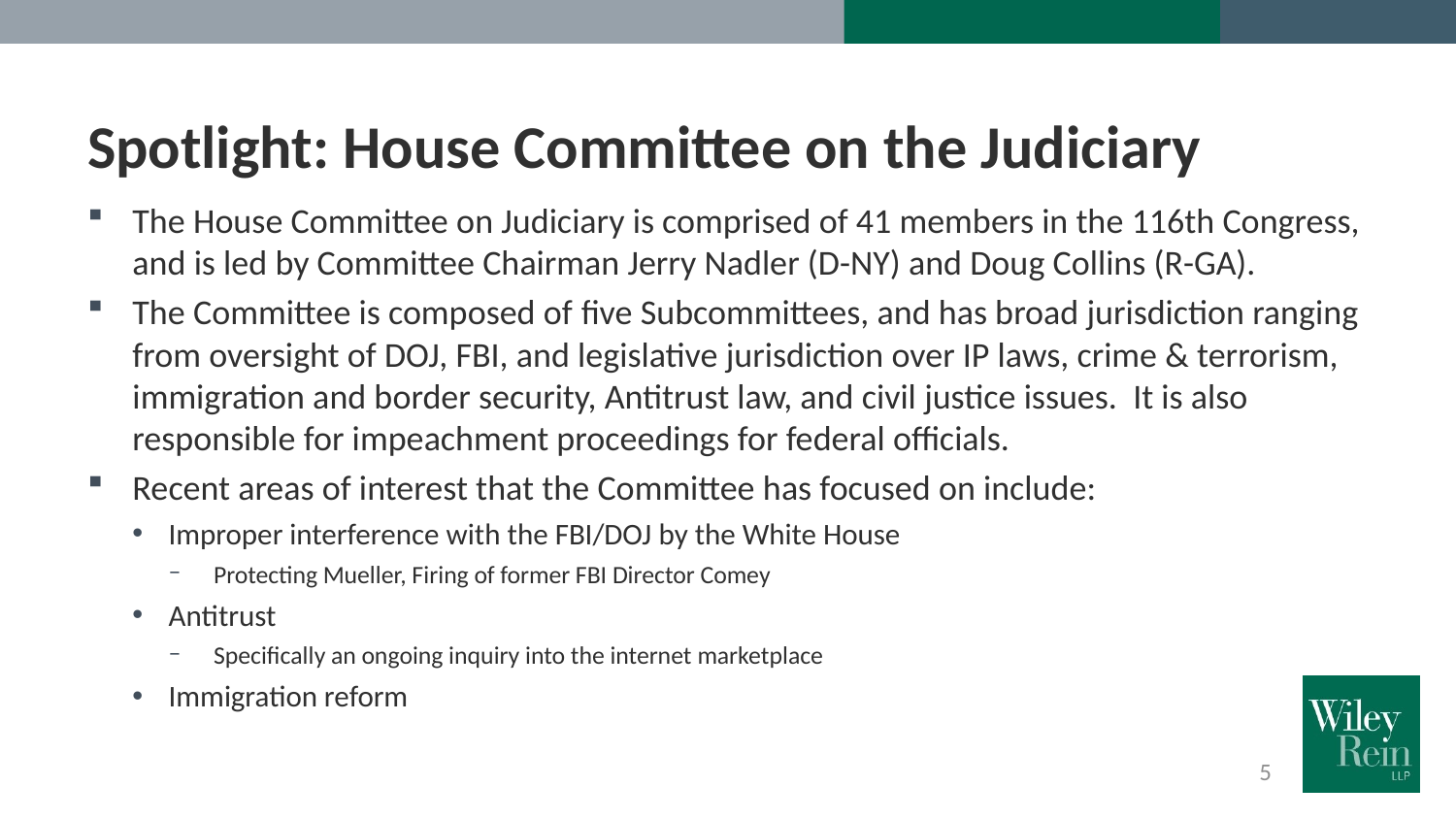

# Spotlight: House Committee on the Judiciary
The House Committee on Judiciary is comprised of 41 members in the 116th Congress, and is led by Committee Chairman Jerry Nadler (D-NY) and Doug Collins (R-GA).
The Committee is composed of five Subcommittees, and has broad jurisdiction ranging from oversight of DOJ, FBI, and legislative jurisdiction over IP laws, crime & terrorism, immigration and border security, Antitrust law, and civil justice issues.  It is also responsible for impeachment proceedings for federal officials.
Recent areas of interest that the Committee has focused on include:
Improper interference with the FBI/DOJ by the White House
Protecting Mueller, Firing of former FBI Director Comey
Antitrust
Specifically an ongoing inquiry into the internet marketplace
Immigration reform

5